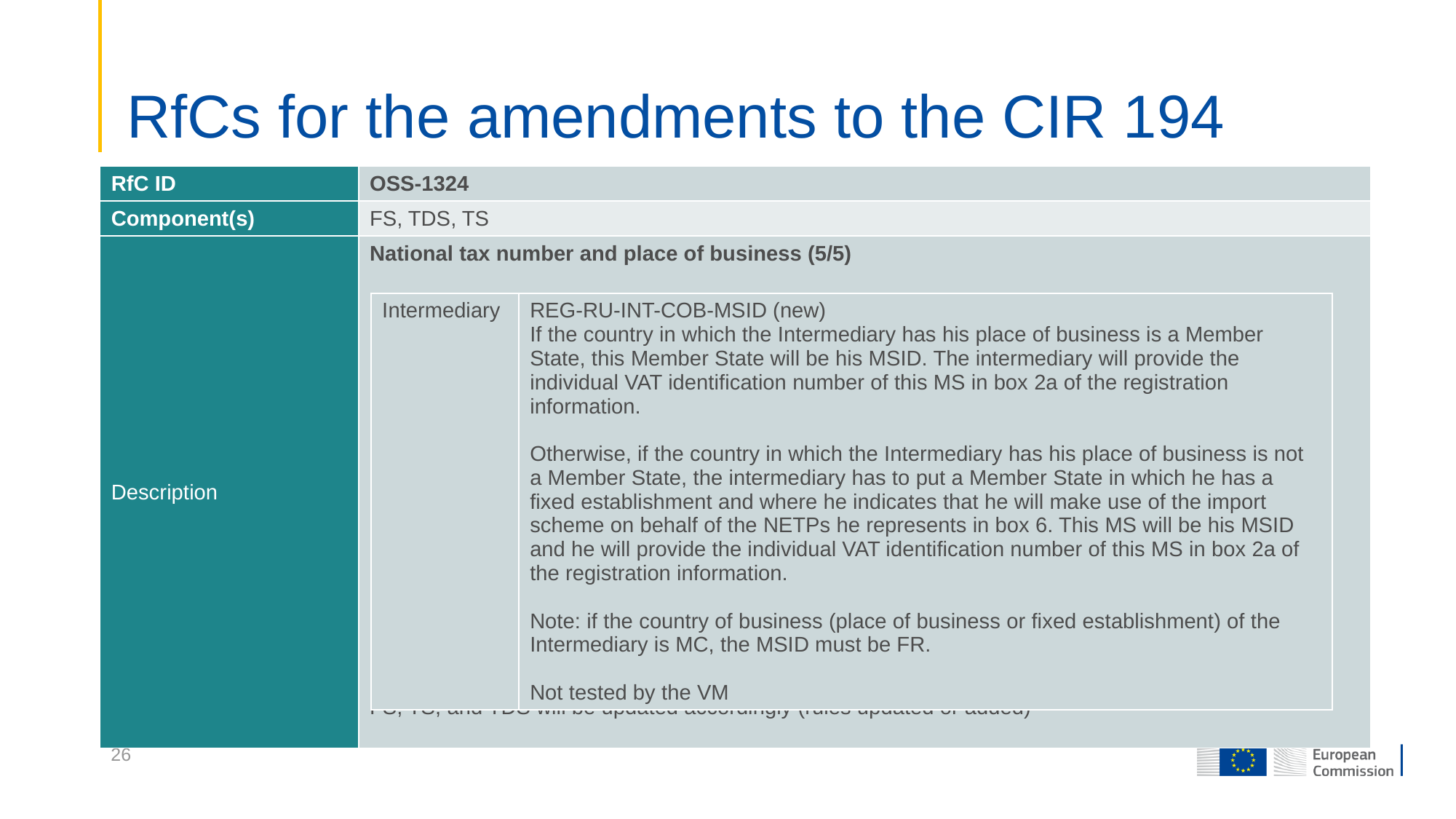

# RfCs for the amendments to the CIR 194
| RfC ID | OSS-1324 |
| --- | --- |
| Component(s) | FS, TDS, TS |
| Description | National tax number and place of business (5/5) FS, TS, and TDS will be updated accordingly (rules updated or added) |
| Intermediary | REG-RU-INT-COB-MSID (new) If the country in which the Intermediary has his place of business is a Member State, this Member State will be his MSID. The intermediary will provide the individual VAT identification number of this MS in box 2a of the registration information. Otherwise, if the country in which the Intermediary has his place of business is not a Member State, the intermediary has to put a Member State in which he has a fixed establishment and where he indicates that he will make use of the import scheme on behalf of the NETPs he represents in box 6. This MS will be his MSID and he will provide the individual VAT identification number of this MS in box 2a of the registration information. Note: if the country of business (place of business or fixed establishment) of the Intermediary is MC, the MSID must be FR. Not tested by the VM |
| --- | --- |
26